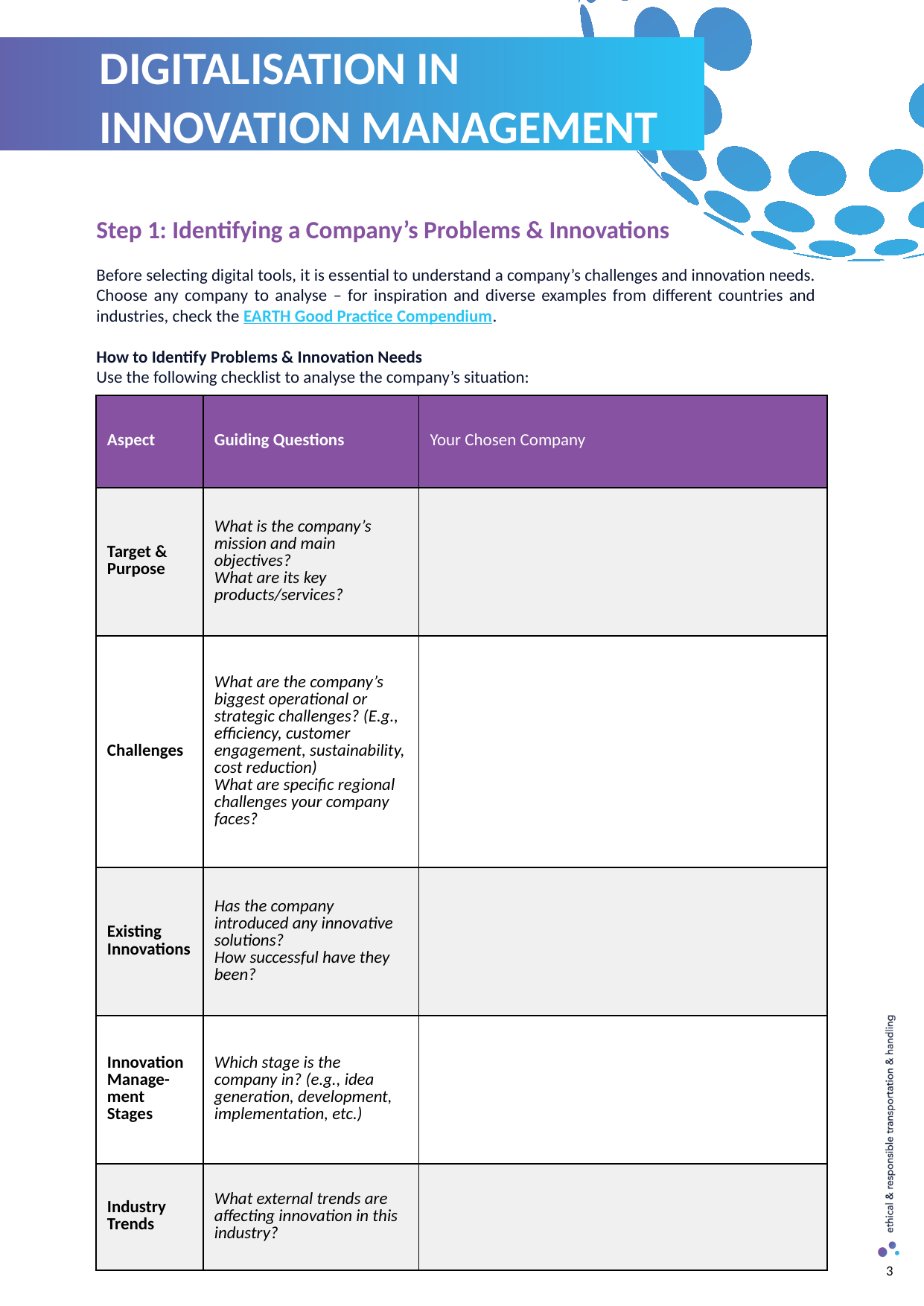

DIGITALISATION IN INNOVATION MANAGEMENT
Step 1: Identifying a Company’s Problems & Innovations

Before selecting digital tools, it is essential to understand a company’s challenges and innovation needs. Choose any company to analyse – for inspiration and diverse examples from different countries and industries, check the EARTH Good Practice Compendium.

How to Identify Problems & Innovation Needs
Use the following checklist to analyse the company’s situation:

Example: One logistics company struggles with delivery delays and is exploring AI-driven route optimisation. Meanwhile, another logistics provider is dealing with warehouse congestion and is considering an automated inventory management system to improve storage efficiency and order fulfilment.
| Aspect | Guiding Questions | Your Chosen Company |
| --- | --- | --- |
| Target & Purpose | What is the company’s mission and main objectives? What are its key products/services? |  |
| Challenges | What are the company’s biggest operational or strategic challenges? (E.g., efficiency, customer engagement, sustainability, cost reduction) What are specific regional challenges your company faces? |  |
| Existing Innovations | Has the company introduced any innovative solutions? How successful have they been? |  |
| Innovation Manage-ment Stages | Which stage is the company in? (e.g., idea generation, development, implementation, etc.) |  |
| Industry Trends | What external trends are affecting innovation in this industry? |  |
3